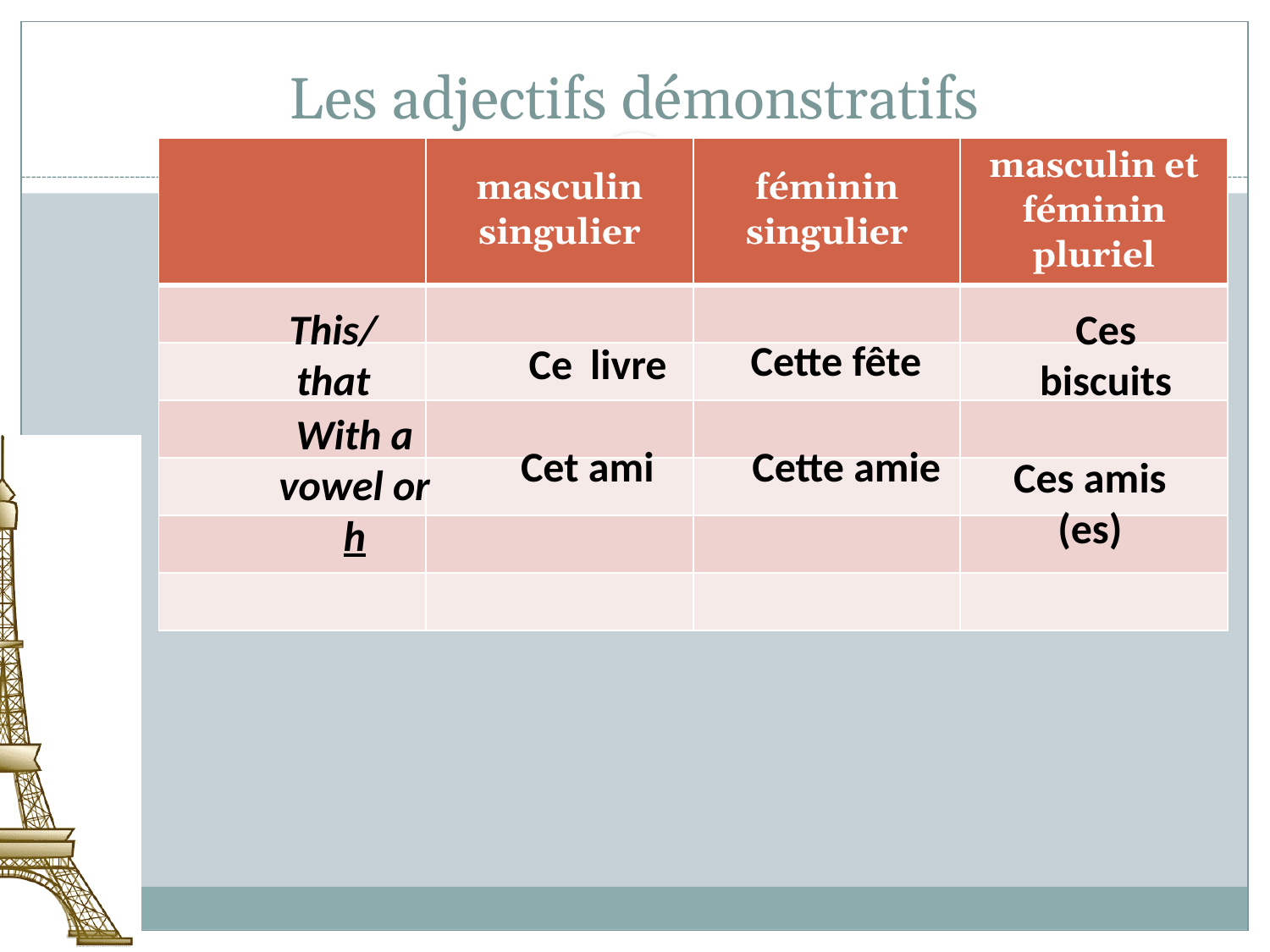

# Les adjectifs démonstratifs
|  | masculin singulier | féminin singulier | masculin et féminin pluriel |
| --- | --- | --- | --- |
|  |  |  |  |
|  |  |  |  |
|  |  |  |  |
|  |  |  |  |
|  |  |  |  |
|  |  |  |  |
This/that
Ce livre
Ces biscuits
Cette fête
With a vowel or h
Cet ami
Cette amie
Ces amis (es)